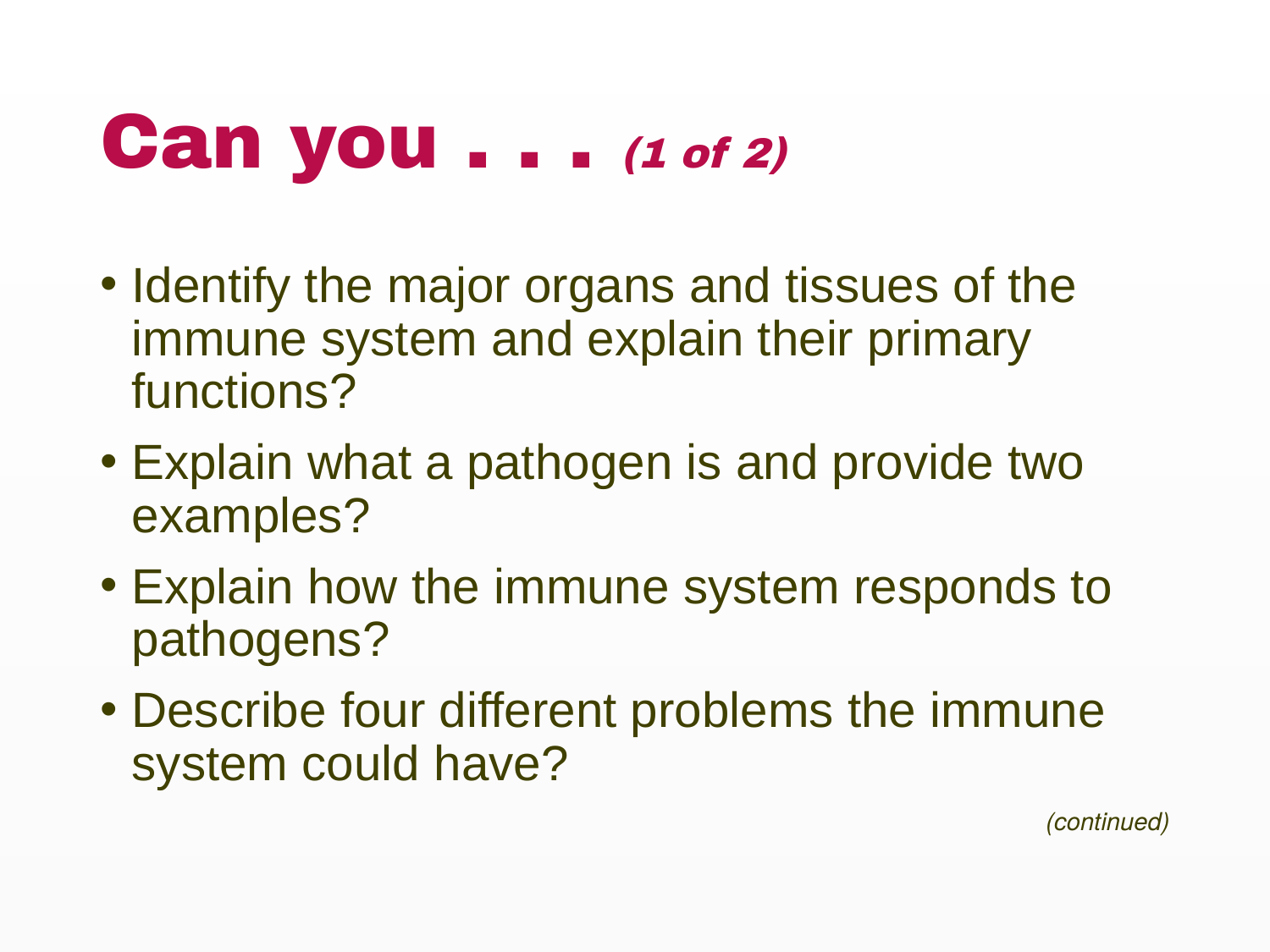

# Can you . . . (1 of 2)
Identify the major organs and tissues of the immune system and explain their primary functions?
Explain what a pathogen is and provide two examples?
Explain how the immune system responds to pathogens?
Describe four different problems the immune system could have?
(continued)